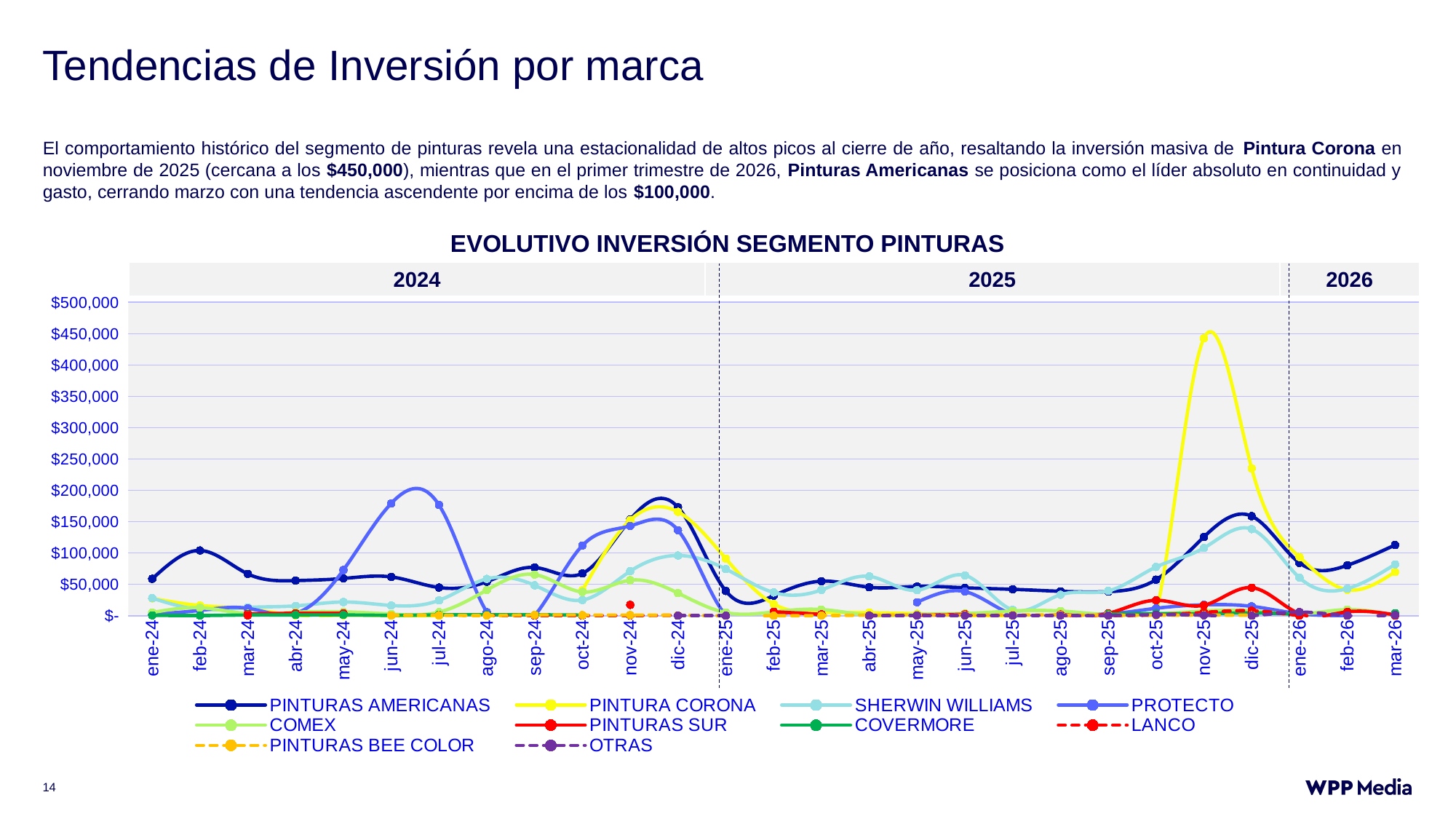

# Tendencias de Inversión por marca
El comportamiento histórico del segmento de pinturas revela una estacionalidad de altos picos al cierre de año, resaltando la inversión masiva de Pintura Corona en noviembre de 2025 (cercana a los $450,000), mientras que en el primer trimestre de 2026, Pinturas Americanas se posiciona como el líder absoluto en continuidad y gasto, cerrando marzo con una tendencia ascendente por encima de los $100,000.
EVOLUTIVO INVERSIÓN SEGMENTO PINTURAS

### Chart

| Category | PINTURAS AMERICANAS | PINTURA CORONA | SHERWIN WILLIAMS | PROTECTO | COMEX | PINTURAS SUR | COVERMORE | LANCO | PINTURAS BEE COLOR | OTRAS |
|---|---|---|---|---|---|---|---|---|---|---|
| ene-24 | 58819.32842757882 | 27674.54645212255 | 27969.415540625654 | 2541.6829506555378 | 5112.77318793992 | None | 638.2125686729516 | None | None | None |
| feb-24 | 104074.29366950388 | 16302.034999785048 | 10025.983478702838 | 8499.442021993375 | 12682.07 | None | 280.7479465596888 | None | None | None |
| mar-24 | 66700.85558187723 | 10938.857445816328 | 13142.63822226929 | 11849.73332384762 | 3184.64 | 2809.66 | 1157.256439647053 | 608.99 | None | None |
| abr-24 | 56011.06725050676 | 925.255521058422 | 15680.055990426328 | 3849.2552822174357 | 5484.5780277308495 | 3863.3099999999995 | 1179.2009898141637 | None | None | None |
| may-24 | 59395.467033113426 | 785.6656894961585 | 21833.60083849886 | 72929.77790500413 | 6114.948620905177 | 3672.0 | 1245.1474754733513 | None | None | None |
| jun-24 | 61878.250573618745 | 226.27211815720688 | 16310.127388999146 | 179213.15448786688 | 2588.283807543384 | None | 634.3481108991847 | None | 560.1553493905083 | None |
| jul-24 | 44934.020679058085 | 77.35404524496485 | 24490.23245929422 | 176698.04843842657 | 5698.555131701867 | None | 1390.0047955587158 | None | 729.3349594854178 | None |
| ago-24 | 54238.37090540313 | None | 58728.21778366537 | 5729.666328875826 | 40908.47480527978 | None | 1579.564440667331 | 374.62 | 228.03571150479075 | None |
| sep-24 | 76979.70444714003 | None | 48499.53136431692 | 197.630953395516 | 65621.0204351956 | 304.49 | 1477.0224909805947 | 351.21 | 1064.7871774778775 | None |
| oct-24 | 67541.0915582129 | 40716.75357548025 | 24962.101234843827 | 111983.85529810177 | 37900.278929578446 | None | 1044.0748855705967 | 304.49 | 994.3570338767611 | None |
| nov-24 | 153356.59996817473 | 152528.43162877875 | 70998.11443852744 | 143227.22642611925 | 56608.4330190365 | 17299.68 | None | 304.49 | 1007.5301266855993 | None |
| dic-24 | 172968.71315017142 | 165663.51558646787 | 96042.14676188127 | 136370.2436500347 | 36028.31729301303 | None | None | 608.98 | 678.938557630735 | 43.45206768836701 |
| ene-25 | 39425.46541338599 | 91032.214464572 | 74427.9955866775 | 645.9171127748502 | 4965.410175632914 | None | None | None | 16.19700966684658 | 48.59102900053968 |
| feb-25 | 31884.354634965915 | 18720.07201897716 | 37052.64 | 192.128585937921 | 6065.679999999999 | 6356.030817127969 | None | 2037.2300000000002 | 23.362574650614487 | None |
| mar-25 | 55122.93816027035 | 5029.645484228405 | 41110.66916571357 | 190.530834200988 | 9895.169999999998 | 2181.46 | None | None | 171.08891234374428 | None |
| abr-25 | 45438.29531246875 | 4800.57856102102 | 62694.32041323457 | None | 912.3525216448023 | None | None | 14.15343496362566 | 870.0012496381589 | 198.04906495828075 |
| may-25 | 46615.626285228565 | 3034.3545030780474 | 40618.44670550926 | 21519.996933549097 | 2096.0 | 608.98 | None | 461.43597062423 | 1277.8390829051611 | 295.69830017640226 |
| jun-25 | 44577.41943588079 | 590.0515439182308 | 64437.46580886475 | 38493.023083245345 | 3501.6400000000003 | 2272.9311358555724 | None | 632.35 | 1015.9696185061036 | 302.4978985656199 |
| jul-25 | 42117.86989746632 | 62.538222102920415 | 9247.234784704293 | 2079.5423416610133 | 7460.07 | None | None | None | 1187.9003357925724 | 318.87590134844754 |
| ago-25 | 38918.138470889564 | None | 33452.14708562066 | 1906.0384743901866 | 7447.919490196078 | 1890.30502649291 | None | 608.98 | 1092.1762375292394 | 300.1734370773469 |
| sep-25 | 38391.38630258984 | 3779.56377649278 | 39614.72861628252 | 3115.7603902657947 | 1522.45 | 3716.7218882463903 | 2618.817745578782 | 175.61 | 808.4066966387353 | 312.33895097405724 |
| oct-25 | 57534.22594465619 | 3177.832373898864 | 77756.30199875192 | 11825.104557648163 | 2435.92 | 24556.122168233273 | 3210.280604786802 | 1217.96 | 774.8736537093821 | 1511.1554365386862 |
| nov-25 | 125625.5009952829 | 442602.95207213843 | 107959.537495984 | 17395.67804102097 | 7501.928850185248 | 16717.843047354225 | 3221.569008373387 | 5214.088404443358 | 993.6012460082894 | 731.0012056501405 |
| dic-25 | 158822.02289021976 | 235010.55107879484 | 138054.09881348154 | 14921.191650789511 | 7817.899051563708 | 44771.84744525968 | 4439.742325752413 | 7894.8697251697395 | 772.8556389218456 | 84.61028580340765 |
| ene-26 | 84276.42900206837 | 93577.31504997239 | 60605.76284952922 | 3148.087000817723 | 2738.587658955388 | 3247.833188633447 | 2155.768828513151 | 38.92534158661792 | None | 5815.334654259999 |
| feb-26 | 80360.90734576687 | 41357.64273367623 | 43228.277157364166 | 304.49 | 9743.68 | 6174.719661540701 | None | None | None | 279.5741879580645 |
| mar-26 | 112800.87435683608 | 69816.95958693983 | 81885.85363775548 | None | 608.98 | 1403.5572904505957 | 3909.0550287650717 | 88.1552358291087 | None | 1115.8726060173753 |
| 2024 | 2025 | 2026 |
| --- | --- | --- |
14